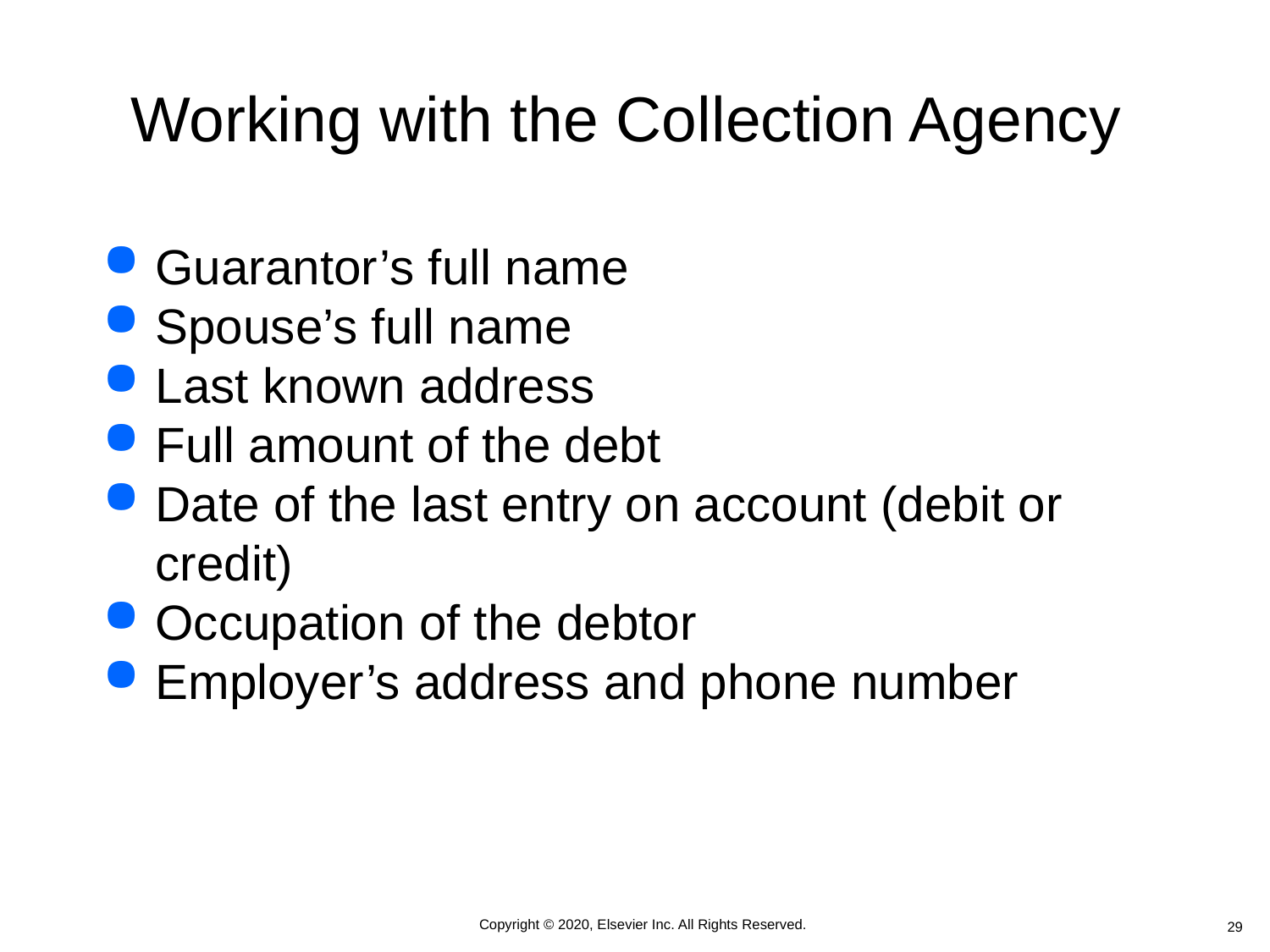

# Working with the Collection Agency
Guarantor’s full name
Spouse’s full name
Last known address
Full amount of the debt
Date of the last entry on account (debit or credit)
Occupation of the debtor
Employer’s address and phone number